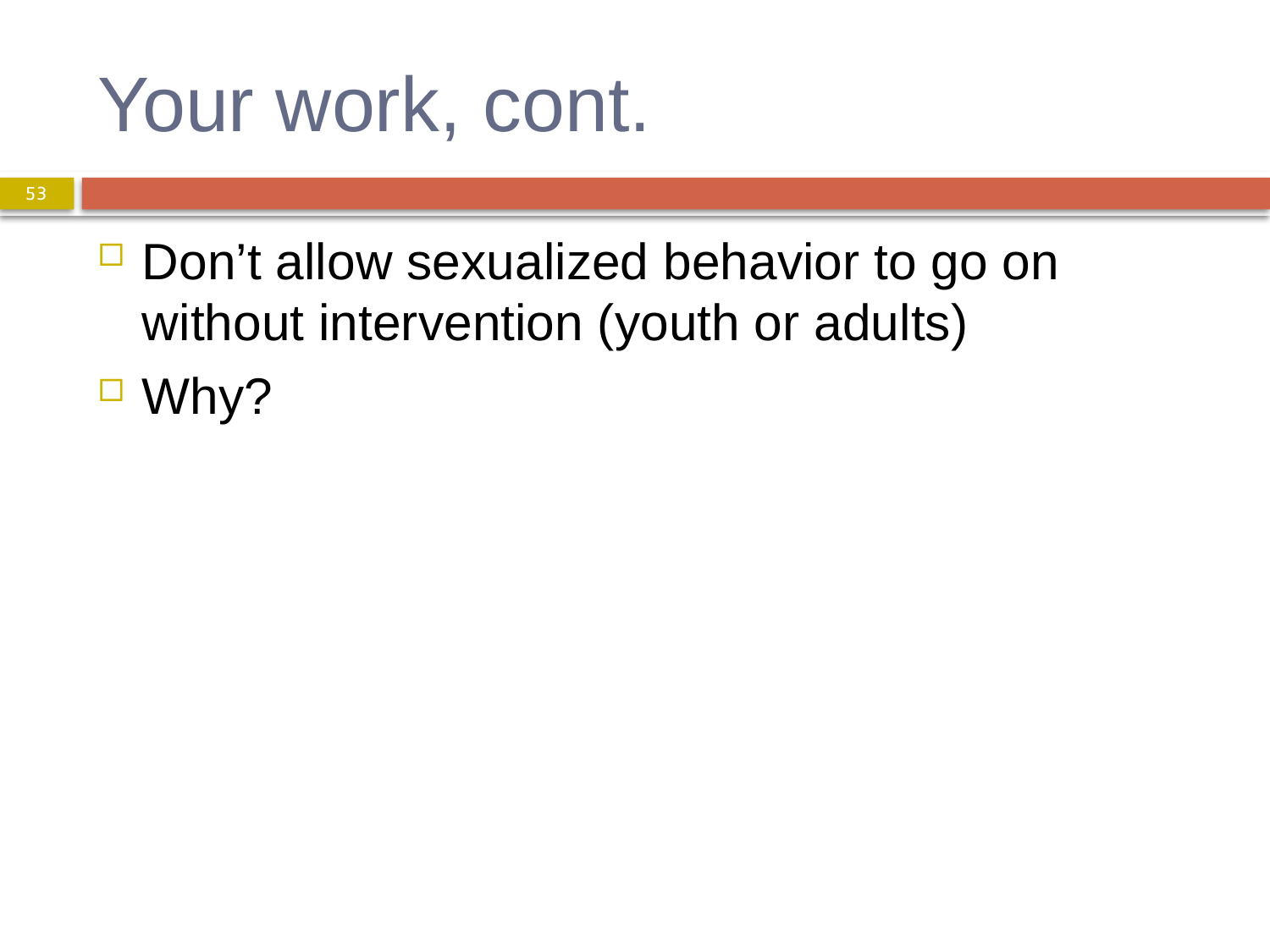

# Your work, cont.
53
Don’t allow sexualized behavior to go on without intervention (youth or adults)
Why?